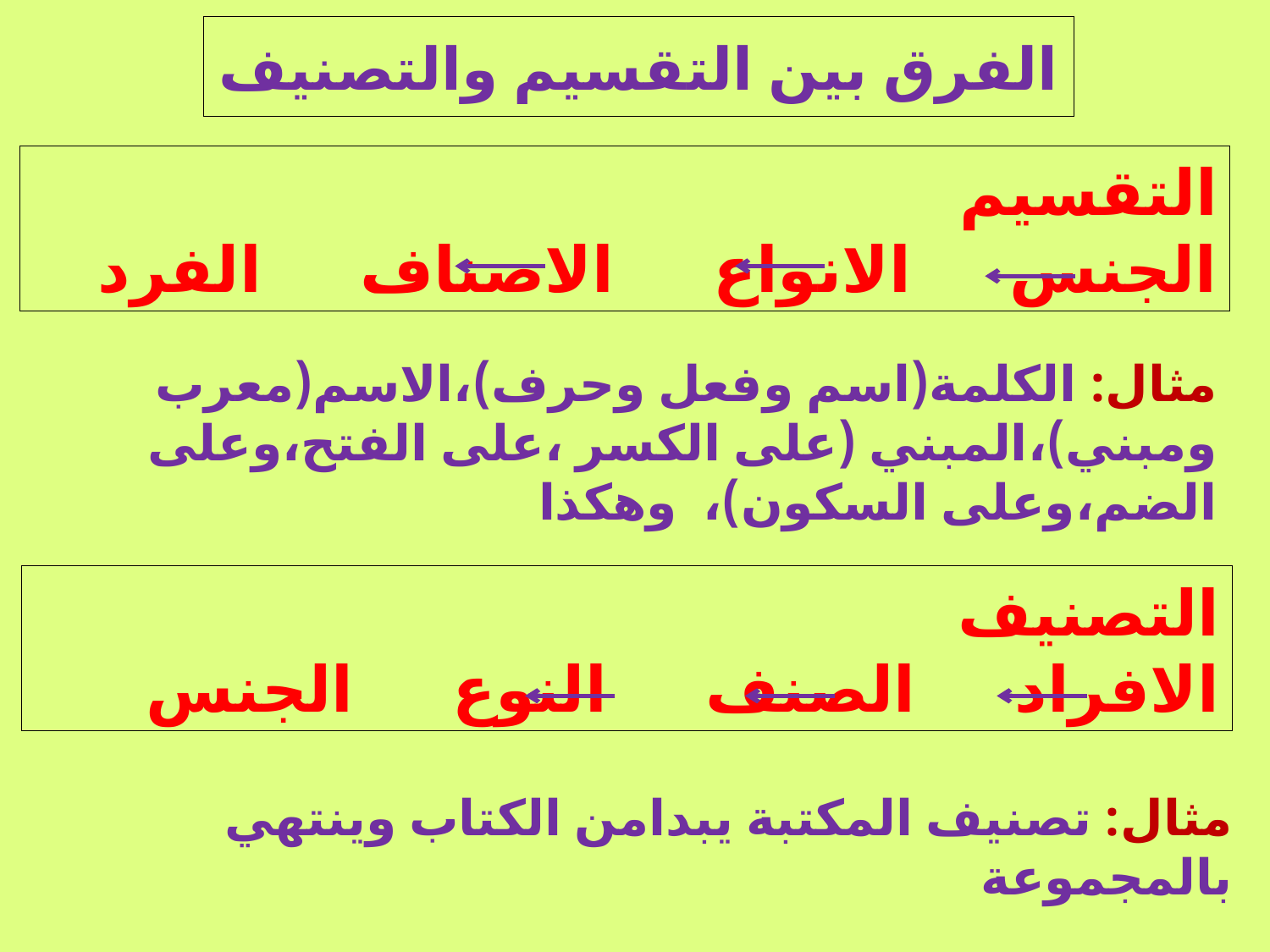

# الفرق بين التقسيم والتصنيف
التقسيم
الجنس      الانواع      الاصناف      الفرد
مثال: الكلمة(اسم وفعل وحرف)،الاسم(معرب ومبني)،المبني (على الكسر ،على الفتح،وعلى الضم،وعلى السكون)،  وهكذا
التصنيف
الافراد      الصنف      النوع      الجنس
مثال: تصنيف المكتبة يبدامن الكتاب وينتهي بالمجموعة